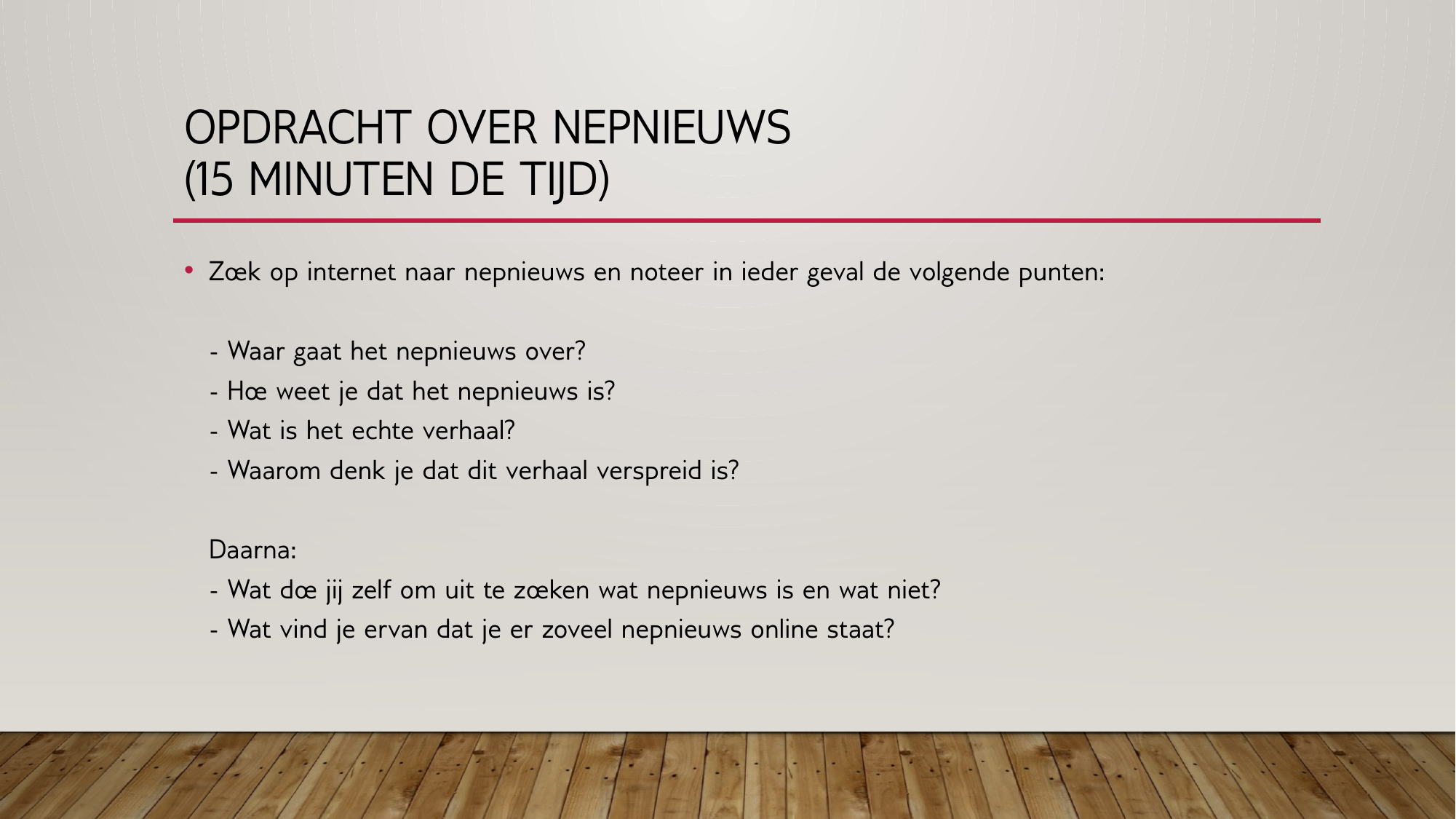

# Opdracht over nepnieuws (15 minuten de tijd)
Zoek op internet naar nepnieuws en noteer in ieder geval de volgende punten:
- Waar gaat het nepnieuws over?
- Hoe weet je dat het nepnieuws is?
- Wat is het echte verhaal?
- Waarom denk je dat dit verhaal verspreid is?
Daarna:
- Wat doe jij zelf om uit te zoeken wat nepnieuws is en wat niet?
- Wat vind je ervan dat je er zoveel nepnieuws online staat?